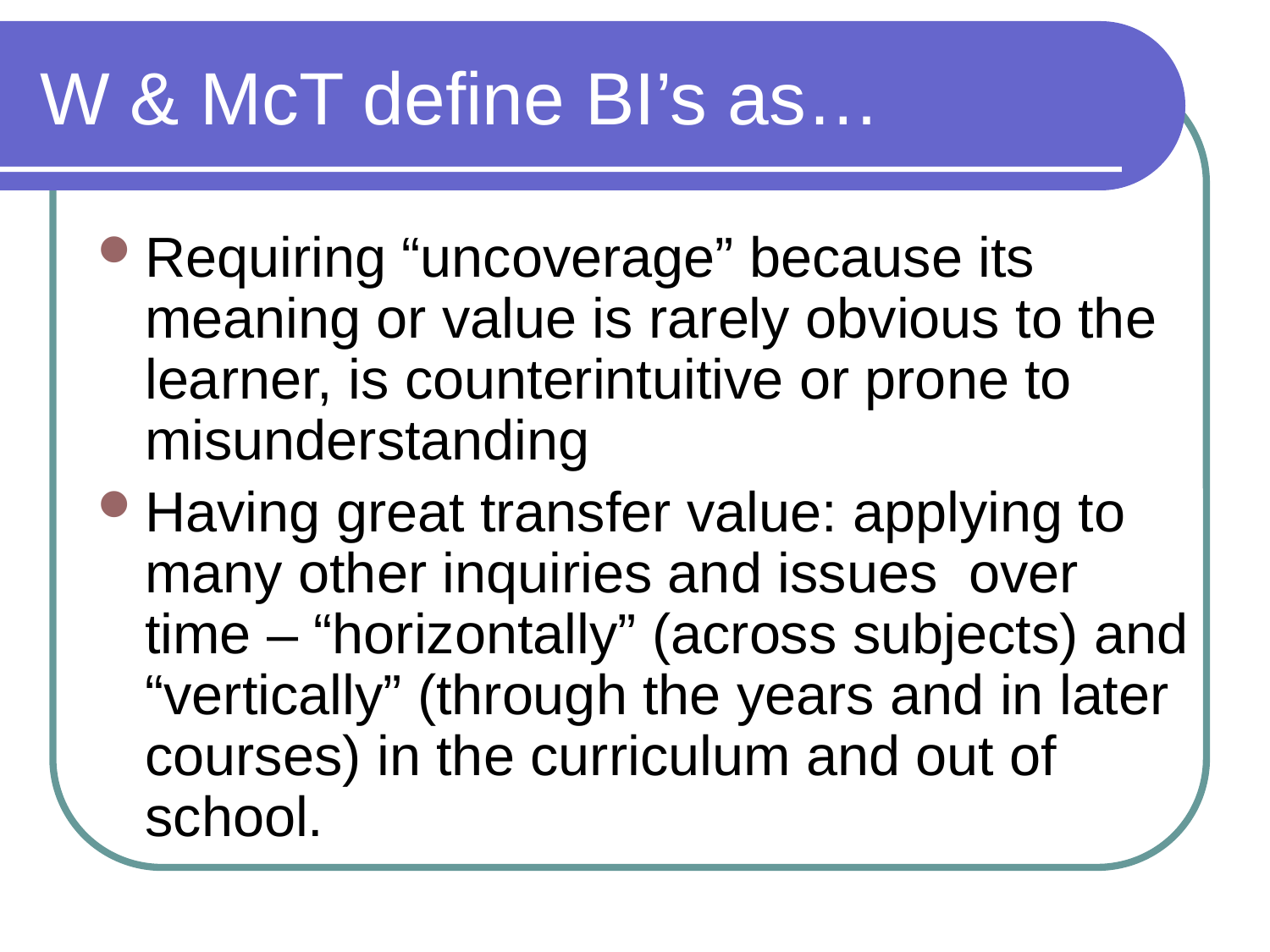

# W & McT define BI’s as…
Requiring “uncoverage” because its meaning or value is rarely obvious to the learner, is counterintuitive or prone to misunderstanding
Having great transfer value: applying to many other inquiries and issues  over time – “horizontally” (across subjects) and “vertically” (through the years and in later courses) in the curriculum and out of school.